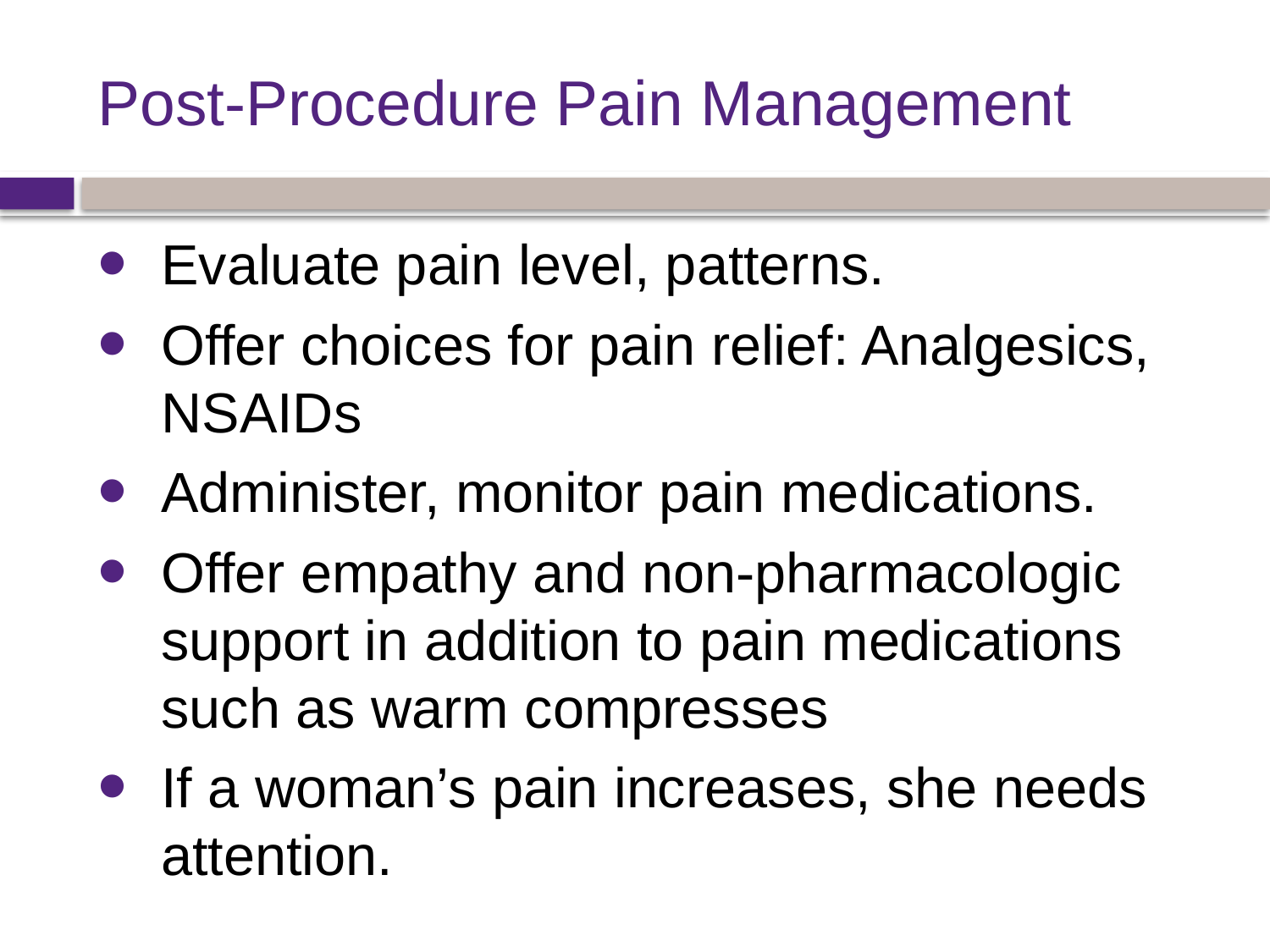

# Post-Procedure Pain Management
Evaluate pain level, patterns.
Offer choices for pain relief: Analgesics, NSAIDs
Administer, monitor pain medications.
Offer empathy and non-pharmacologic support in addition to pain medications such as warm compresses
If a woman’s pain increases, she needs attention.